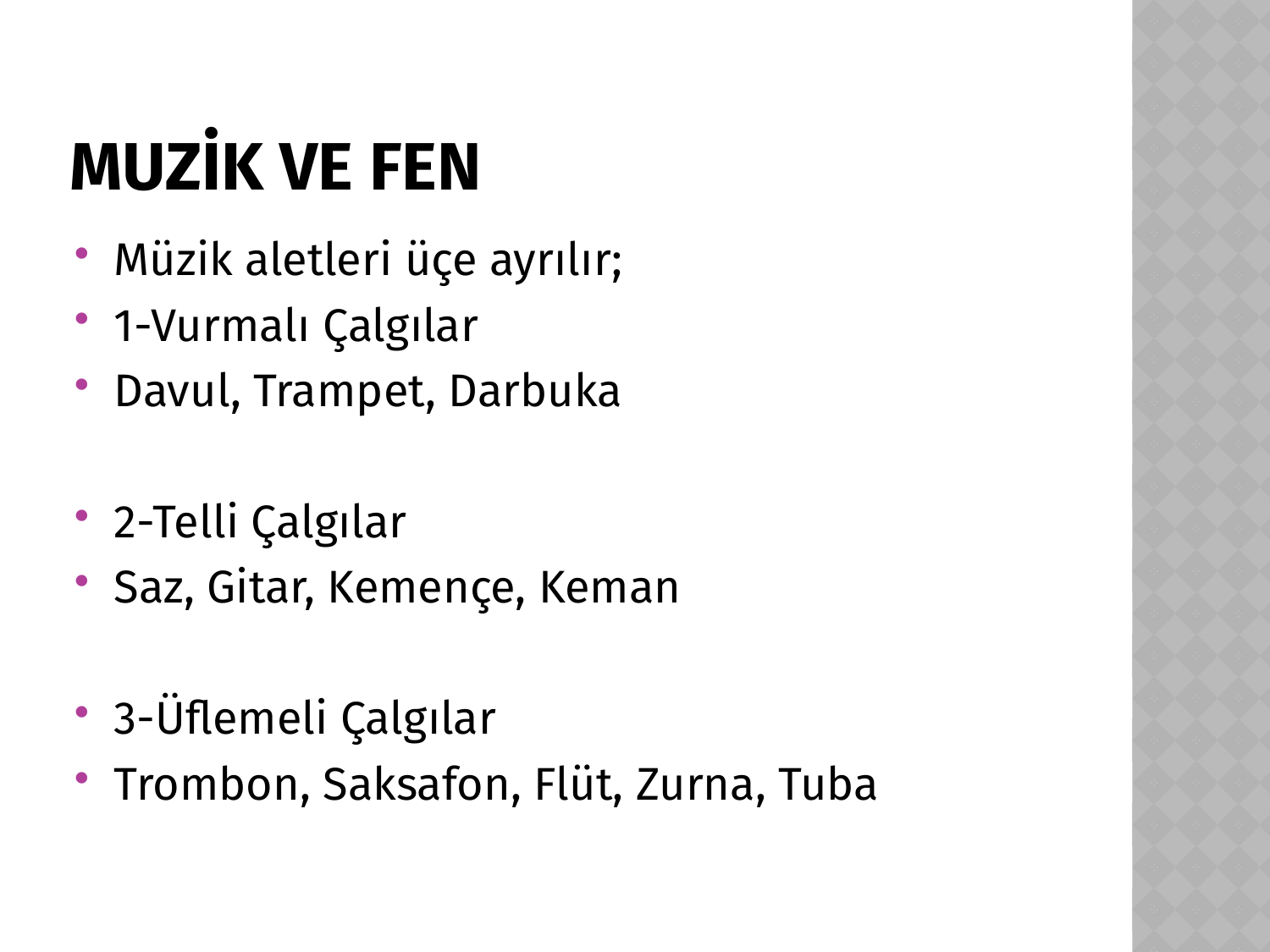

# Muzik ve fen
Müzik aletleri üçe ayrılır;
1-Vurmalı Çalgılar
Davul, Trampet, Darbuka

2-Telli Çalgılar
Saz, Gitar, Kemençe, Keman

3-Üflemeli Çalgılar
Trombon, Saksafon, Flüt, Zurna, Tuba